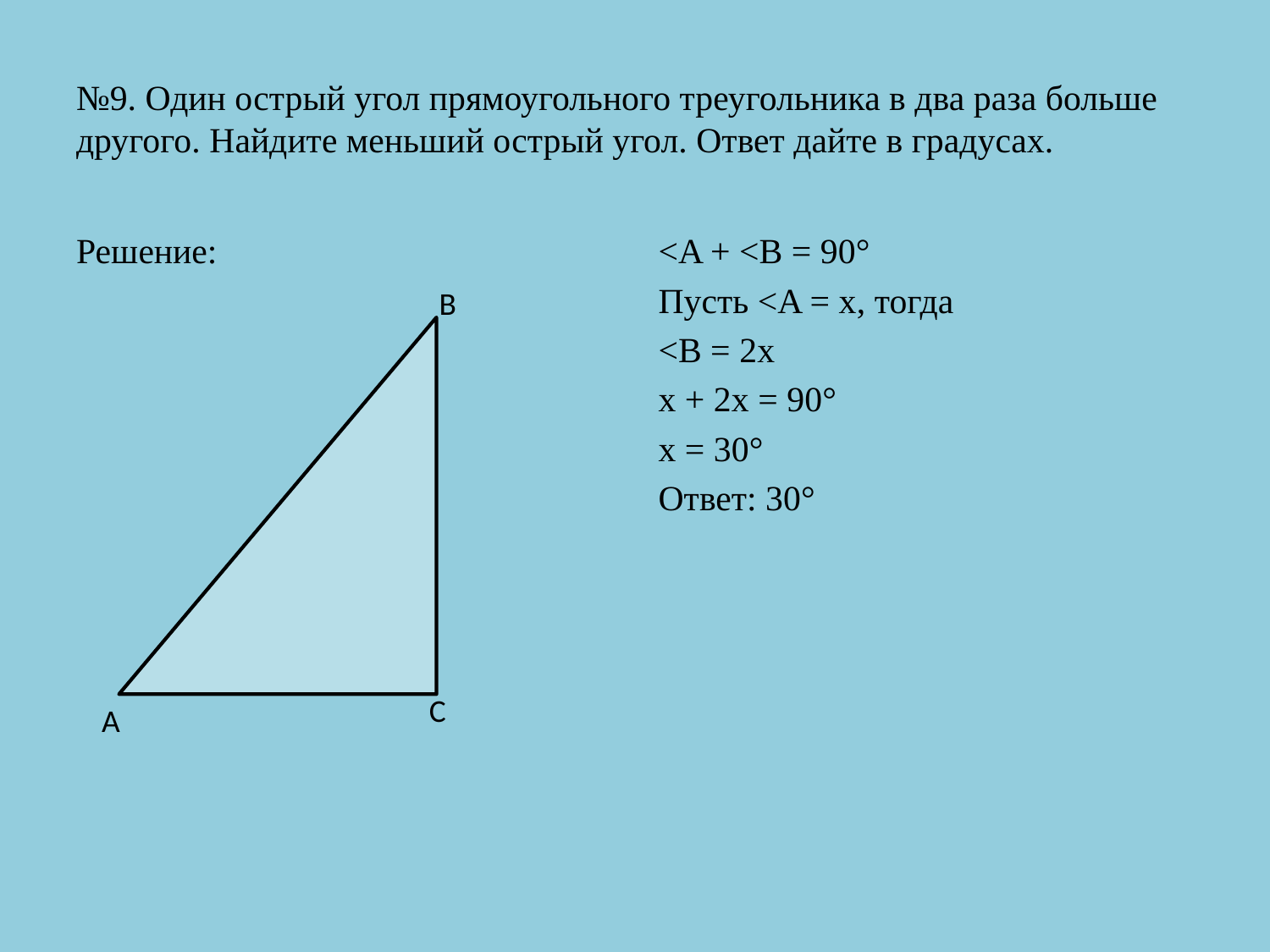

# №9. Один острый угол прямоугольного треугольника в два раза больше другого. Найдите меньший острый угол. Ответ дайте в градусах.
Решение:
<A + <B = 90°
Пусть <A = x, тогда
<B = 2х
х + 2х = 90°
х = 30°
Ответ: 30°
В

С
А